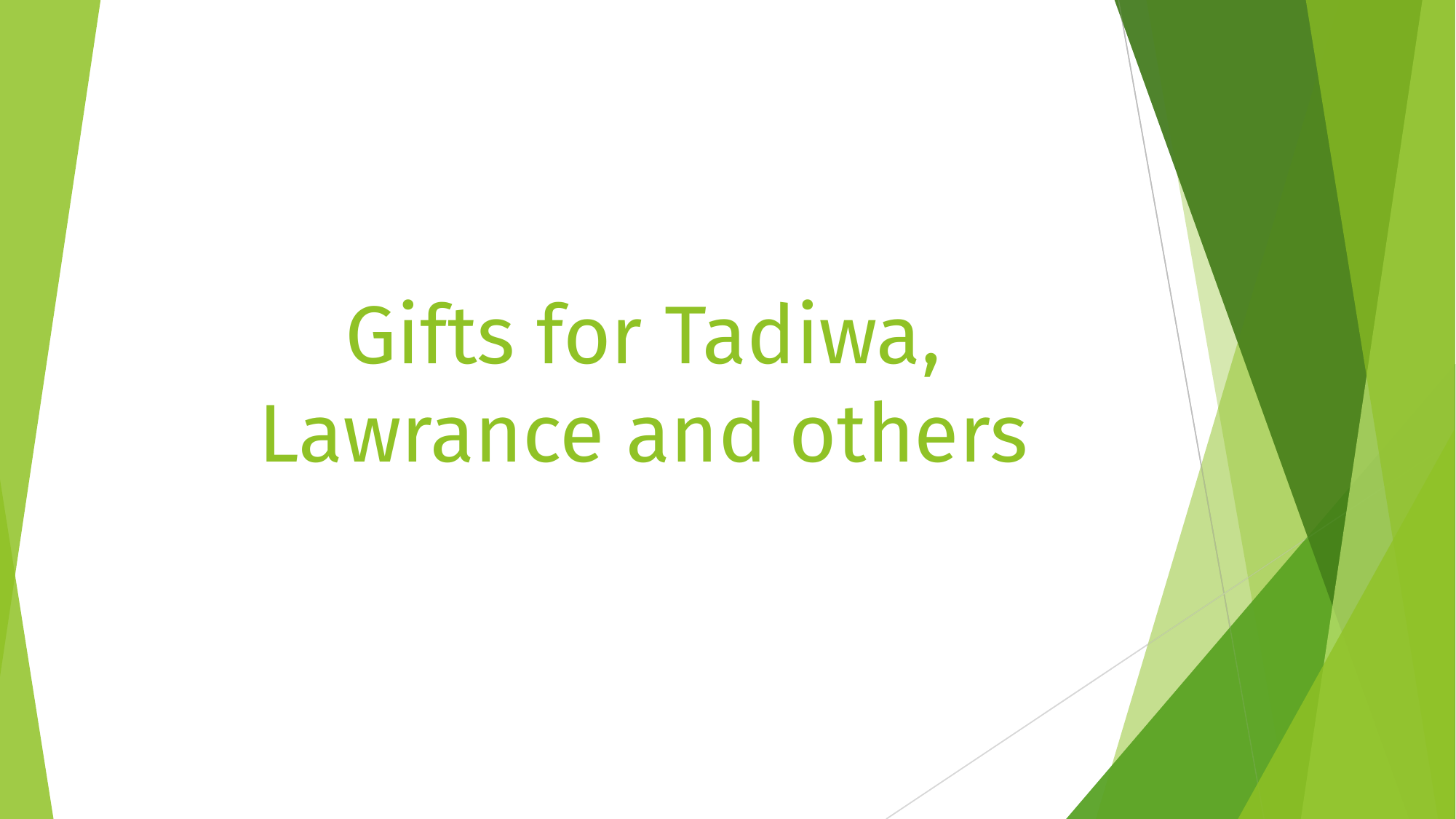

# Gifts for Tadiwa, Lawrance and others